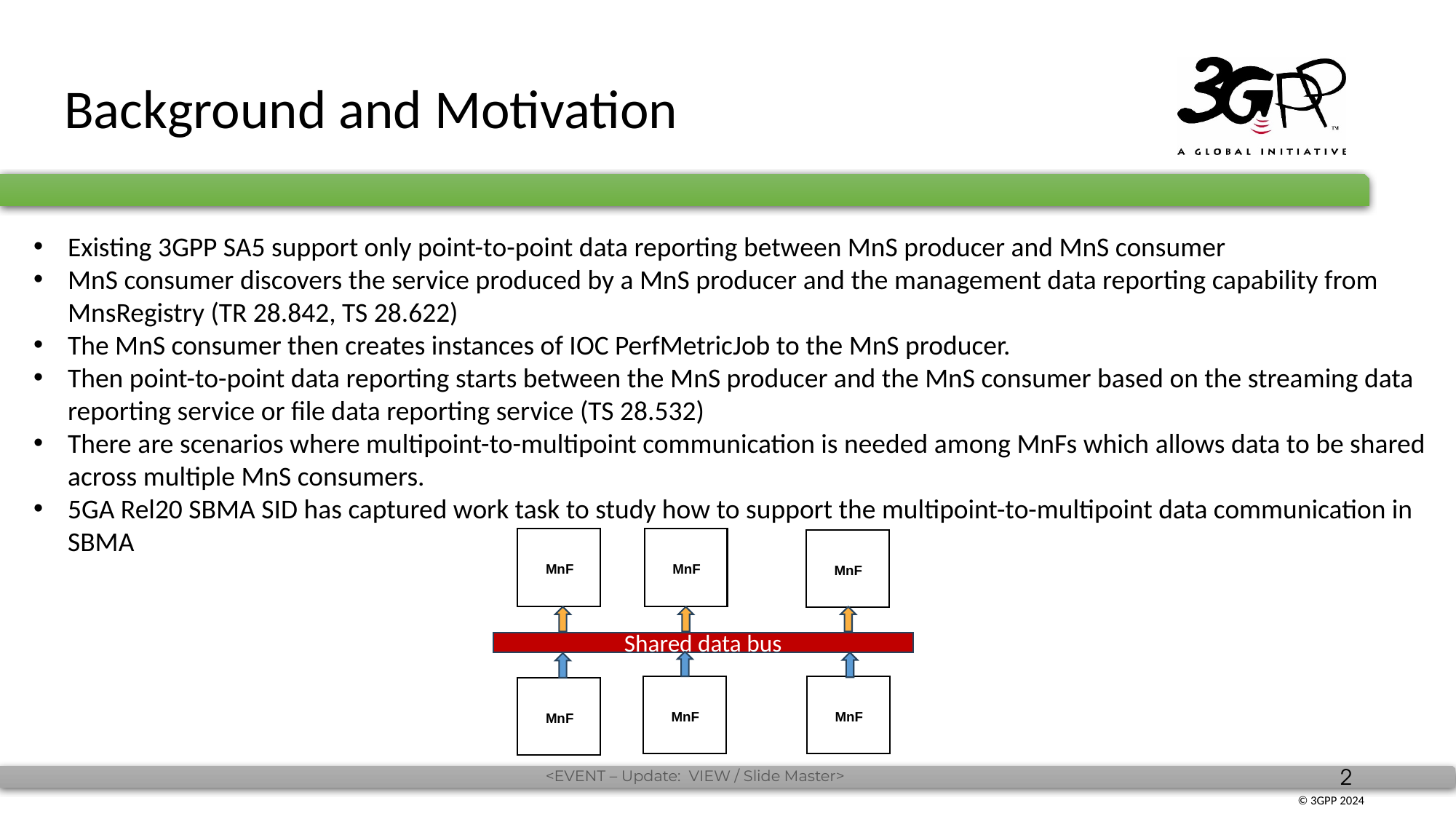

# Background and Motivation
Existing 3GPP SA5 support only point-to-point data reporting between MnS producer and MnS consumer
MnS consumer discovers the service produced by a MnS producer and the management data reporting capability from MnsRegistry (TR 28.842, TS 28.622)
The MnS consumer then creates instances of IOC PerfMetricJob to the MnS producer.
Then point-to-point data reporting starts between the MnS producer and the MnS consumer based on the streaming data reporting service or file data reporting service (TS 28.532)
There are scenarios where multipoint-to-multipoint communication is needed among MnFs which allows data to be shared across multiple MnS consumers.
5GA Rel20 SBMA SID has captured work task to study how to support the multipoint-to-multipoint data communication in SBMA

MnF

MnF

MnF

Shared data bus

MnF

MnF

MnF